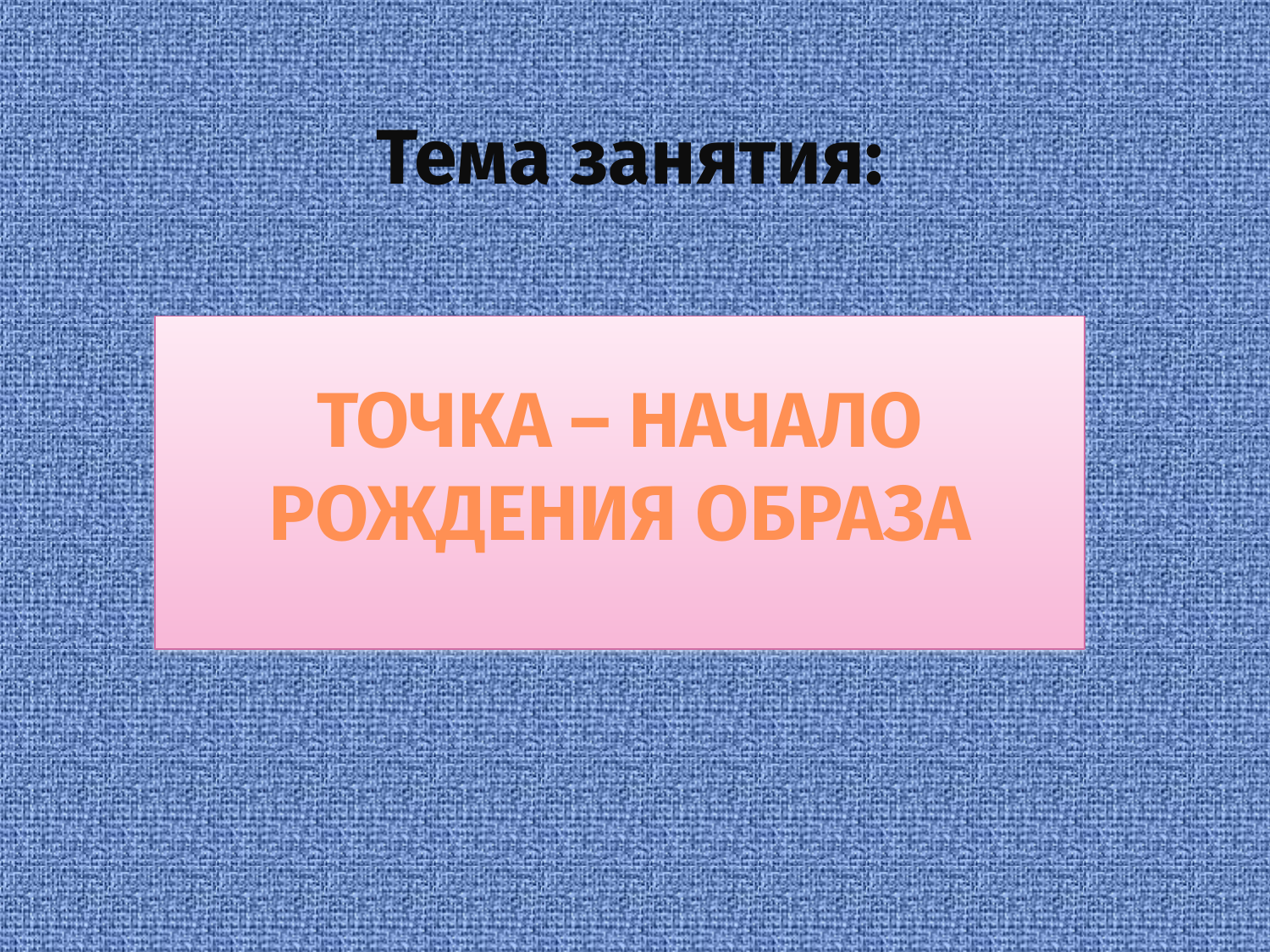

Тема занятия:
Точка – начало рождения образа